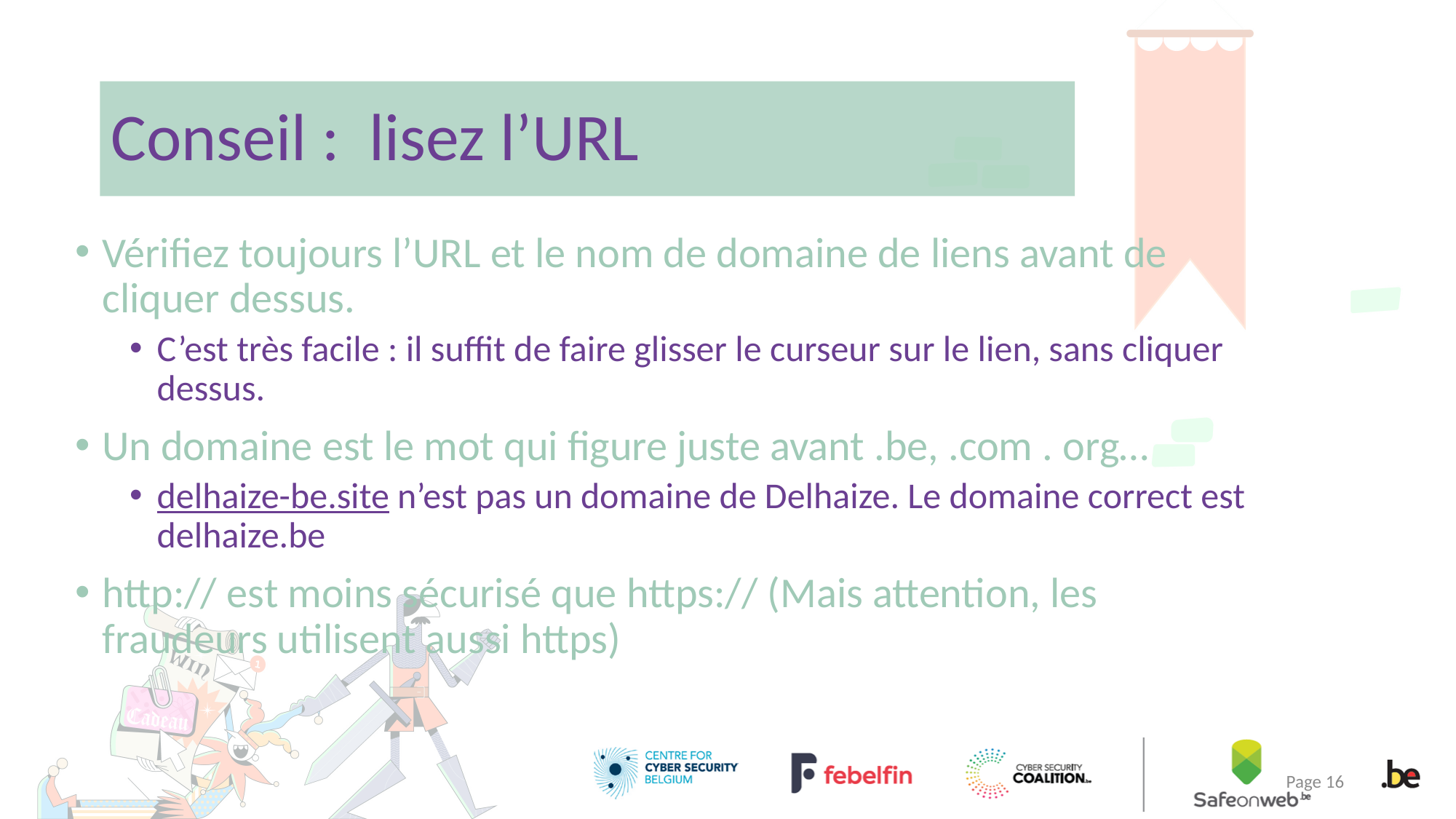

# Conseil :  lisez l’URL
Vérifiez toujours l’URL et le nom de domaine de liens avant de cliquer dessus.
C’est très facile : il suffit de faire glisser le curseur sur le lien, sans cliquer dessus.
Un domaine est le mot qui figure juste avant .be, .com . org…
delhaize-be.site n’est pas un domaine de Delhaize. Le domaine correct est delhaize.be
http:// est moins sécurisé que https:// (Mais attention, les fraudeurs utilisent aussi https)
Page 16